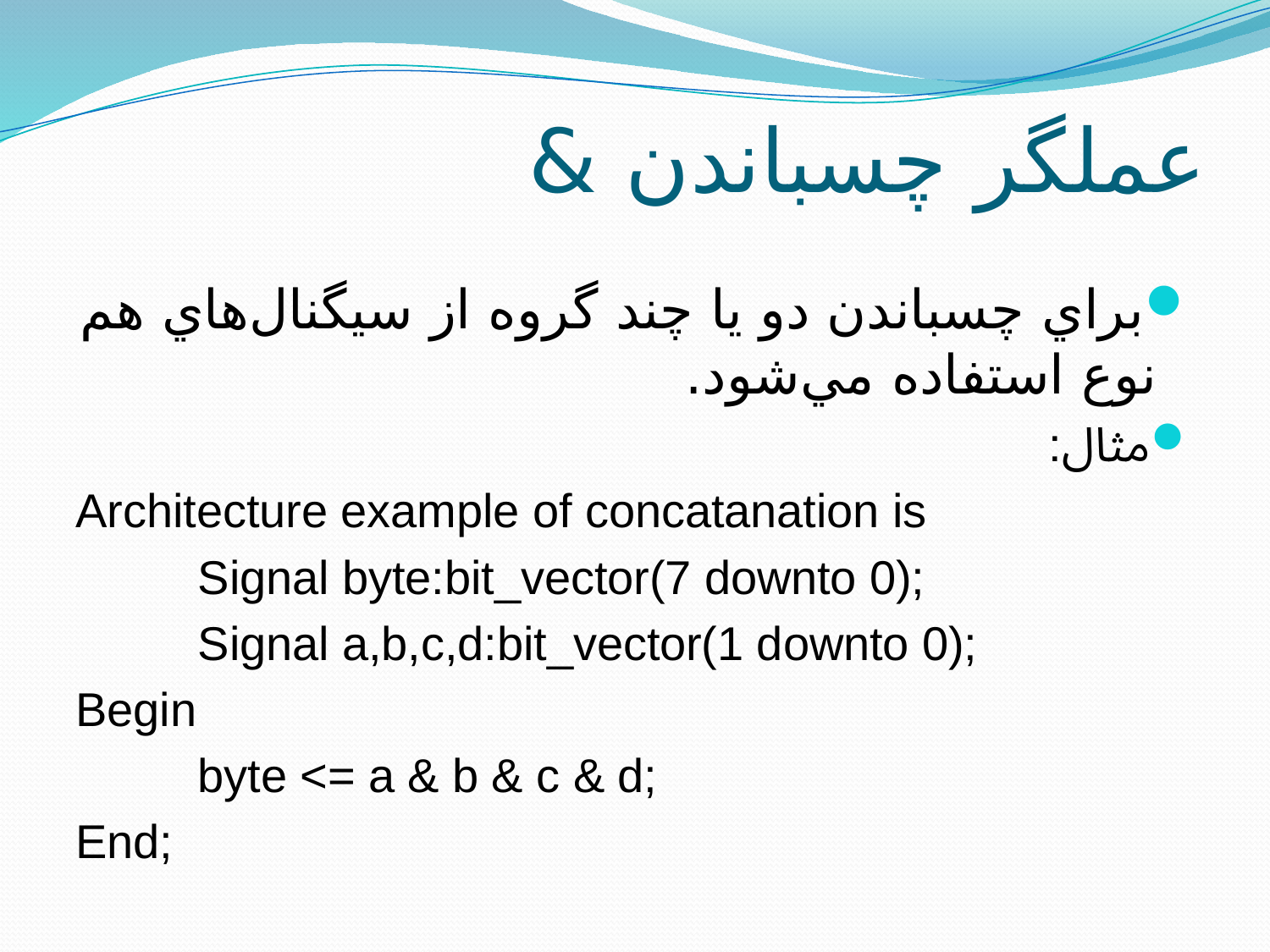

# عملگر چسباندن &
براي چسباندن دو يا چند گروه از سيگنال‌هاي هم نوع استفاده مي‌شود.
مثال:
Architecture example of concatanation is
	Signal byte:bit_vector(7 downto 0);
	Signal a,b,c,d:bit_vector(1 downto 0);
Begin
	byte <= a & b & c & d;
End;